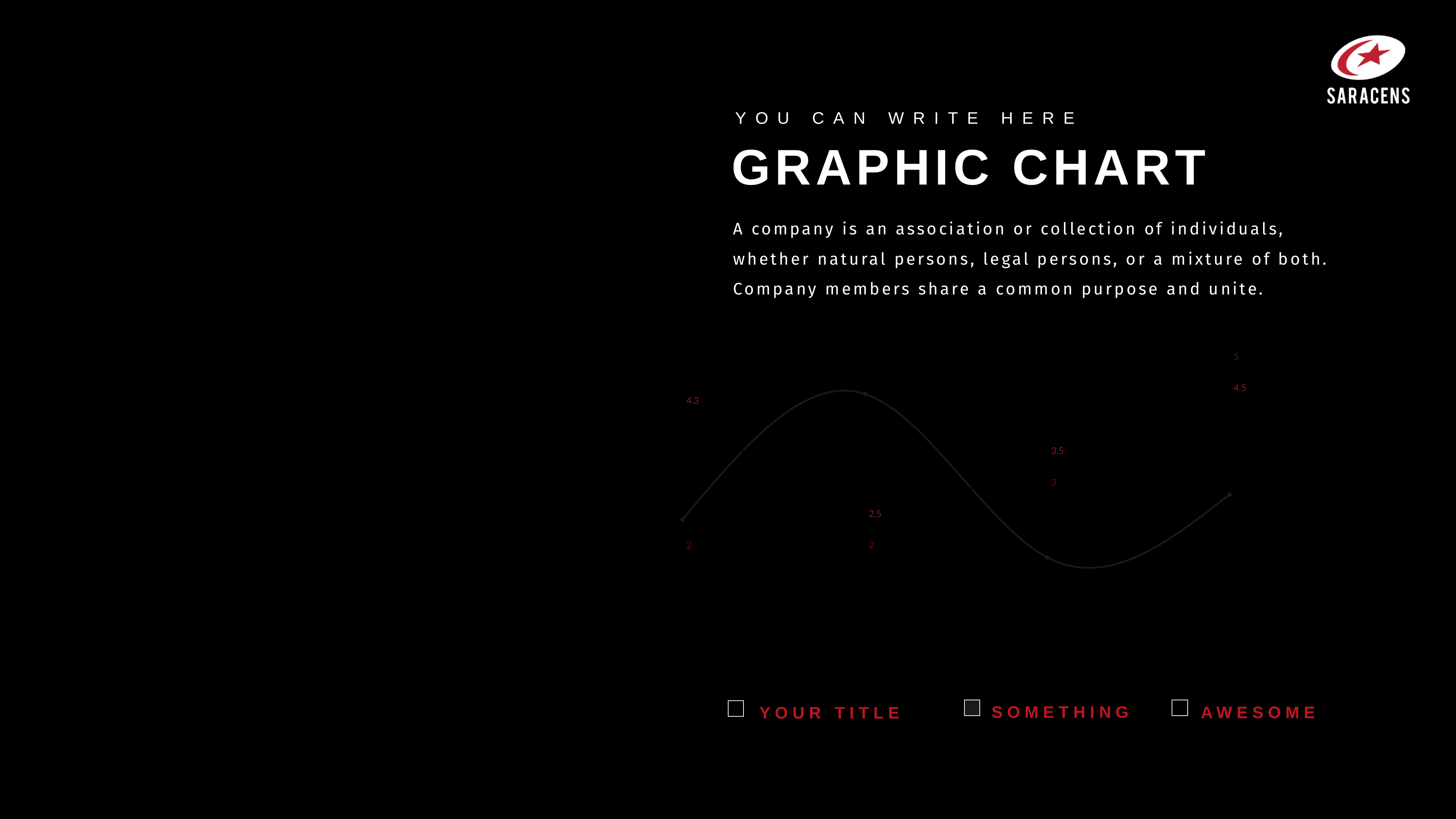

YOU CAN WRITE HERE
GRAPHIC CHART
A company is an association or collection of individuals, whether natural persons, legal persons, or a mixture of both. Company members share a common purpose and unite.

### Chart

| Category | Series 1 | Series 2 | Series 3 |
|---|---|---|---|
SOMETHING
AWESOME
YOUR TITLE